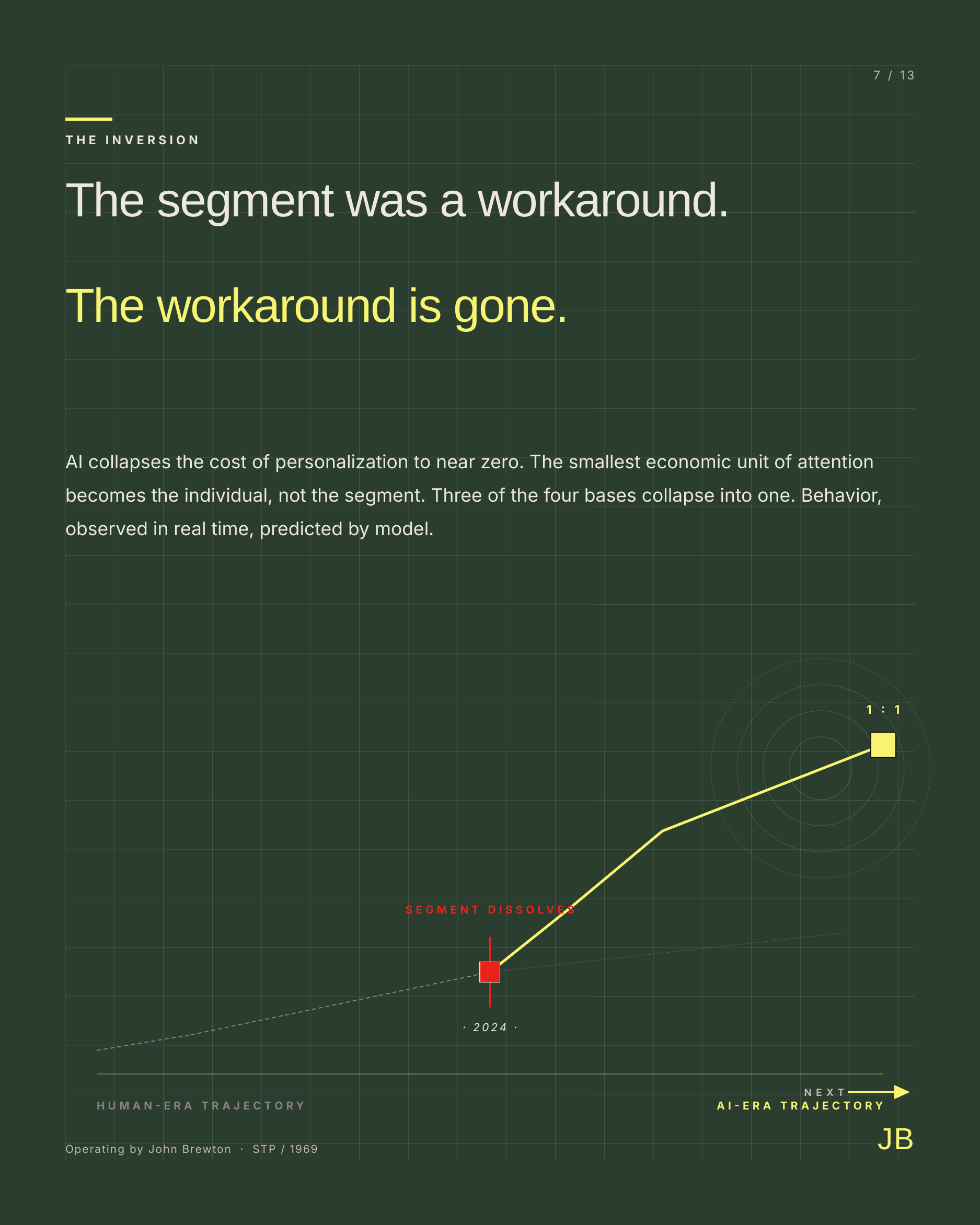

7 / 13

THE INVERSION

The segment was a workaround.

The workaround is gone.

AI collapses the cost of personalization to near zero. The smallest economic unit of attention becomes the individual, not the segment. Three of the four bases collapse into one. Behavior, observed in real time, predicted by model.

1 : 1

SEGMENT DISSOLVES

· 2024 ·

NEXT

HUMAN-ERA TRAJECTORY
AI-ERA TRAJECTORY

JB
Operating by John Brewton  ·  STP / 1969